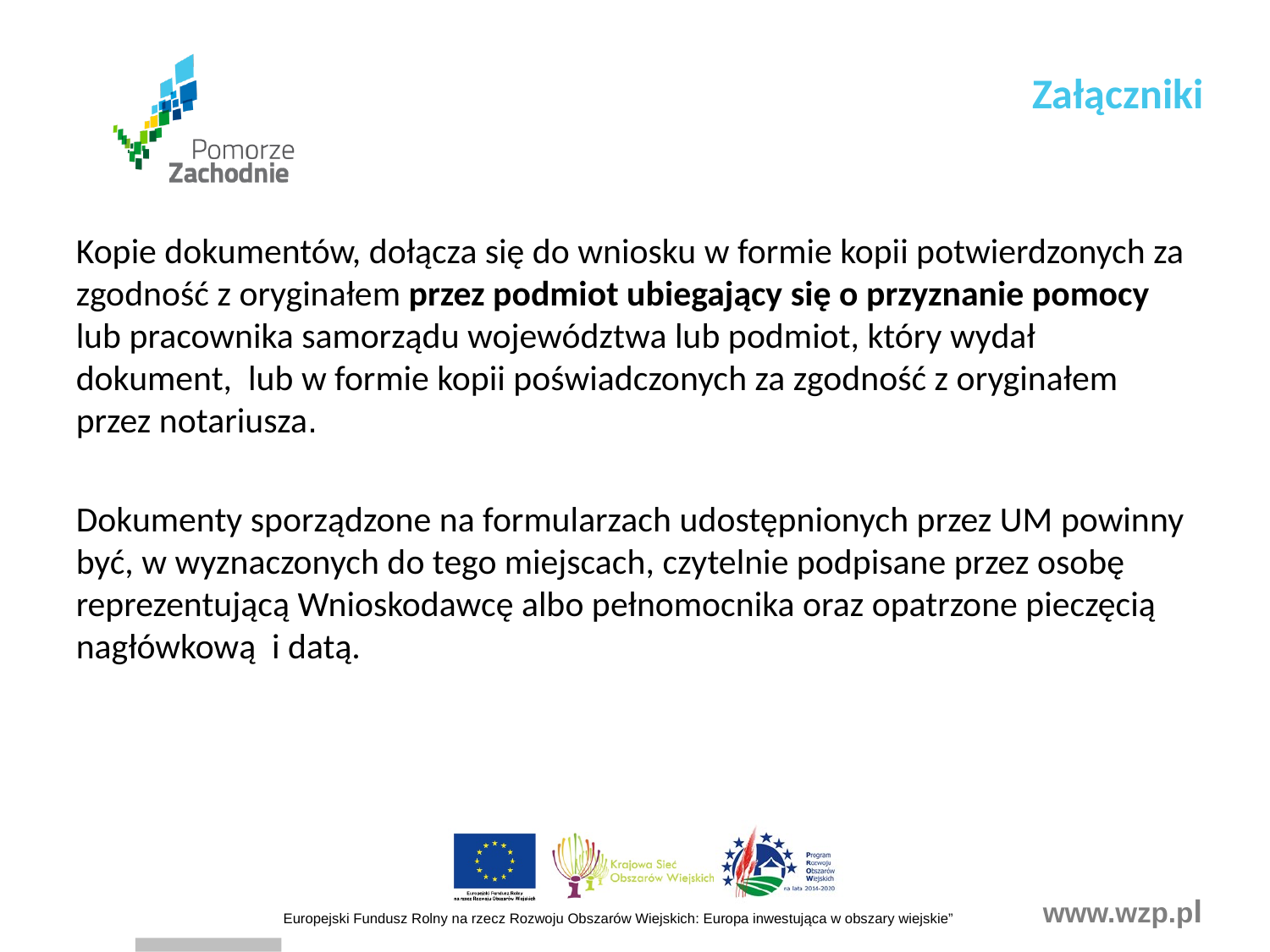

Załączniki
Kopie dokumentów, dołącza się do wniosku w formie kopii potwierdzonych za zgodność z oryginałem przez podmiot ubiegający się o przyznanie pomocy lub pracownika samorządu województwa lub podmiot, który wydał dokument,  lub w formie kopii poświadczonych za zgodność z oryginałem przez notariusza.

Dokumenty sporządzone na formularzach udostępnionych przez UM powinny być, w wyznaczonych do tego miejscach, czytelnie podpisane przez osobę reprezentującą Wnioskodawcę albo pełnomocnika oraz opatrzone pieczęcią nagłówkową  i datą.